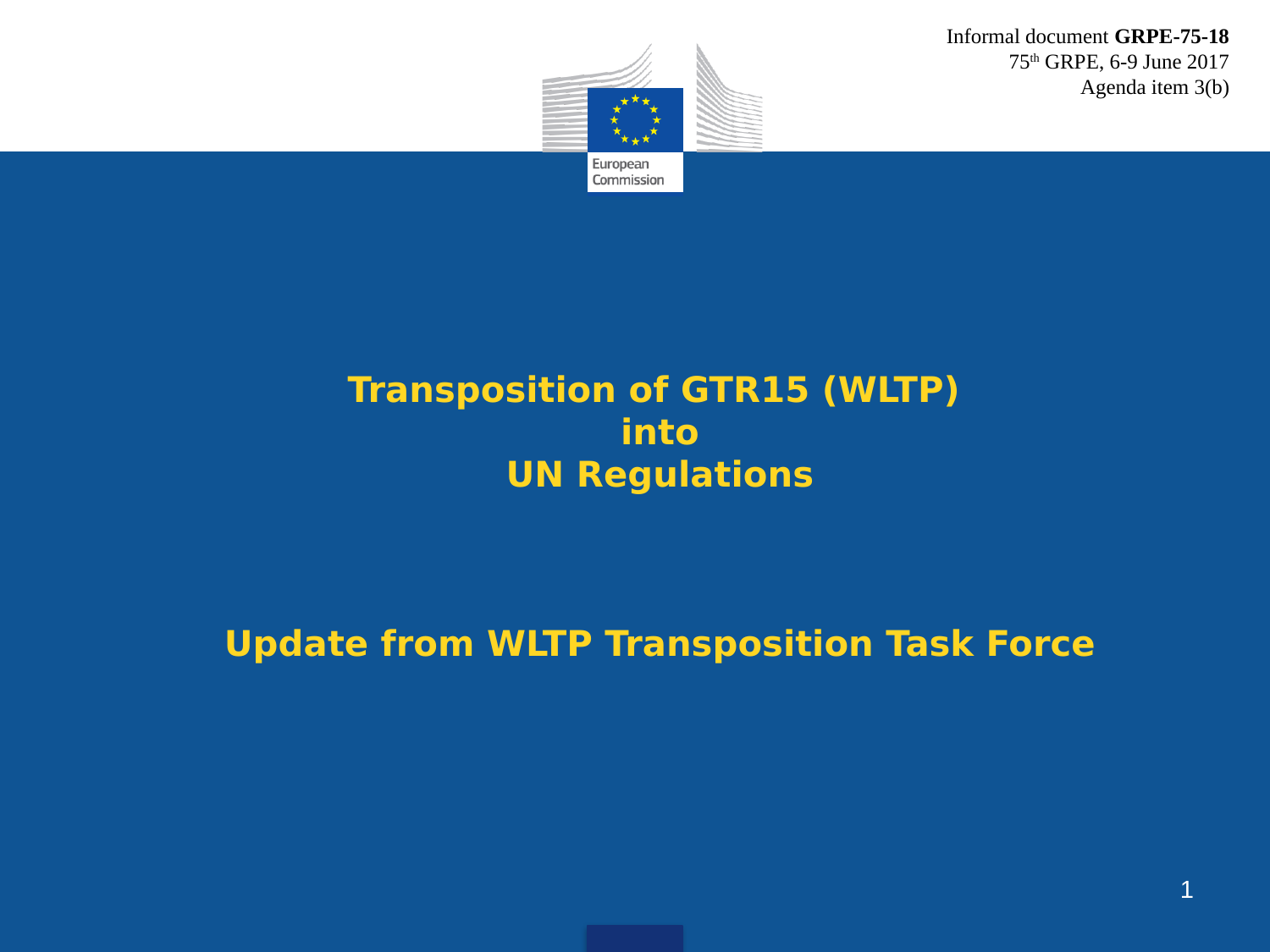

Informal document GRPE-75-18
75th GRPE, 6-9 June 2017
Agenda item 3(b)
# Transposition of GTR15 (WLTP) into UN Regulations Update from WLTP Transposition Task Force
1